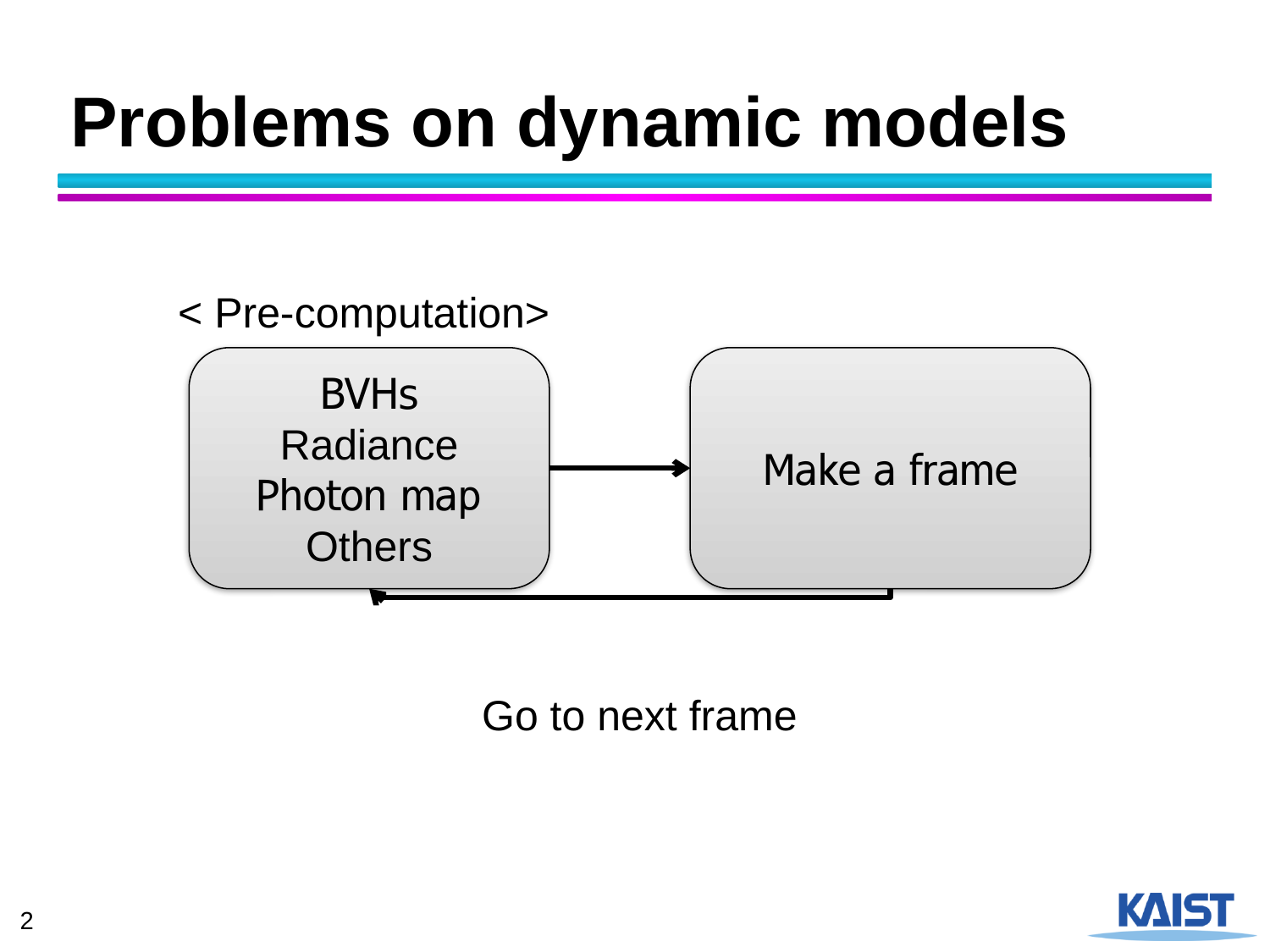

# Problems on dynamic models
< Pre-computation>
BVHs
Radiance
Photon map
Others
Make a frame
Go to next frame